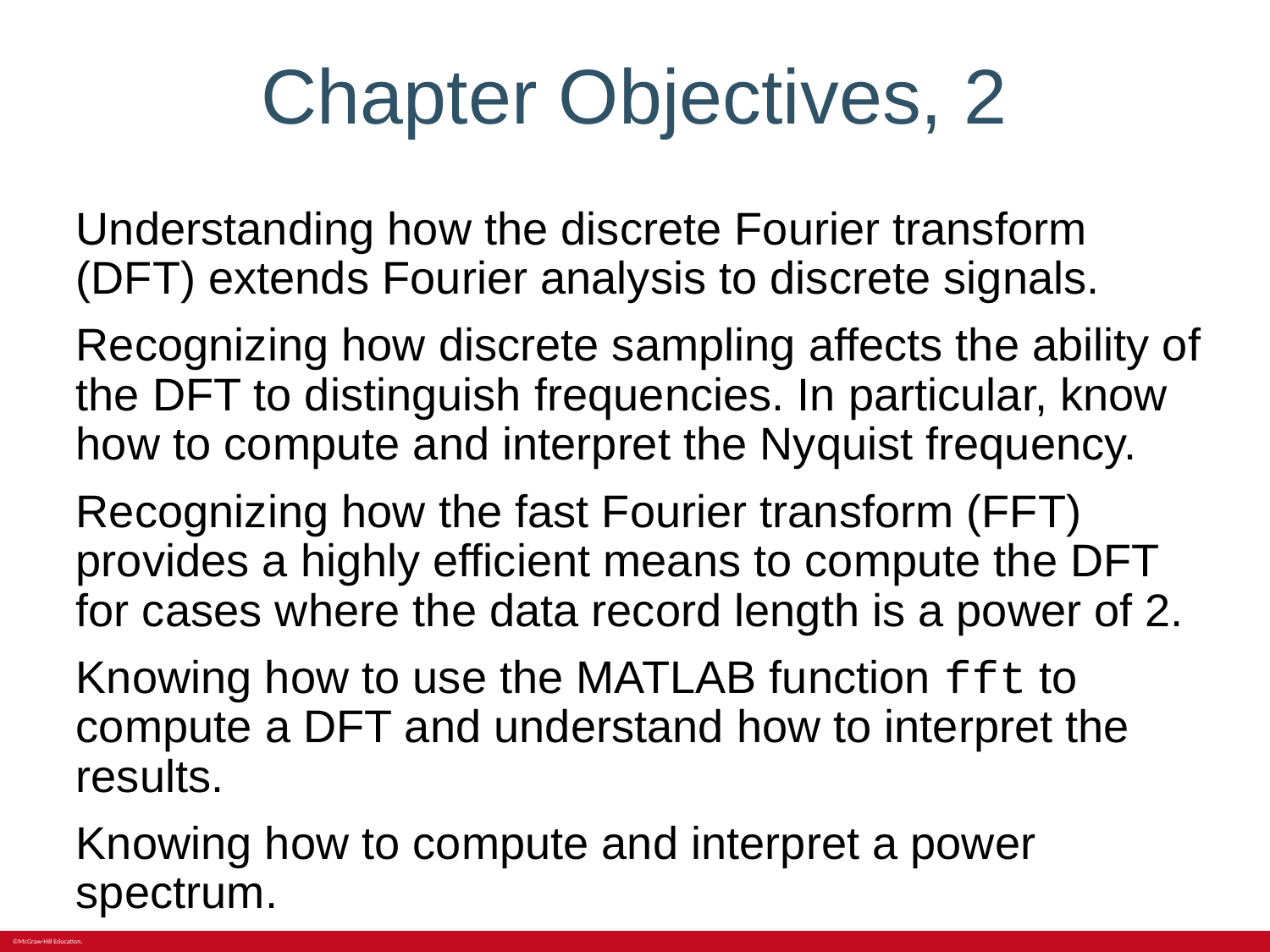

# Chapter Objectives, 2
Understanding how the discrete Fourier transform (DFT) extends Fourier analysis to discrete signals.
Recognizing how discrete sampling affects the ability of the DFT to distinguish frequencies. In particular, know how to compute and interpret the Nyquist frequency.
Recognizing how the fast Fourier transform (FFT) provides a highly efficient means to compute the DFT for cases where the data record length is a power of 2.
Knowing how to use the MATLAB function fft to compute a DFT and understand how to interpret the results.
Knowing how to compute and interpret a power spectrum.